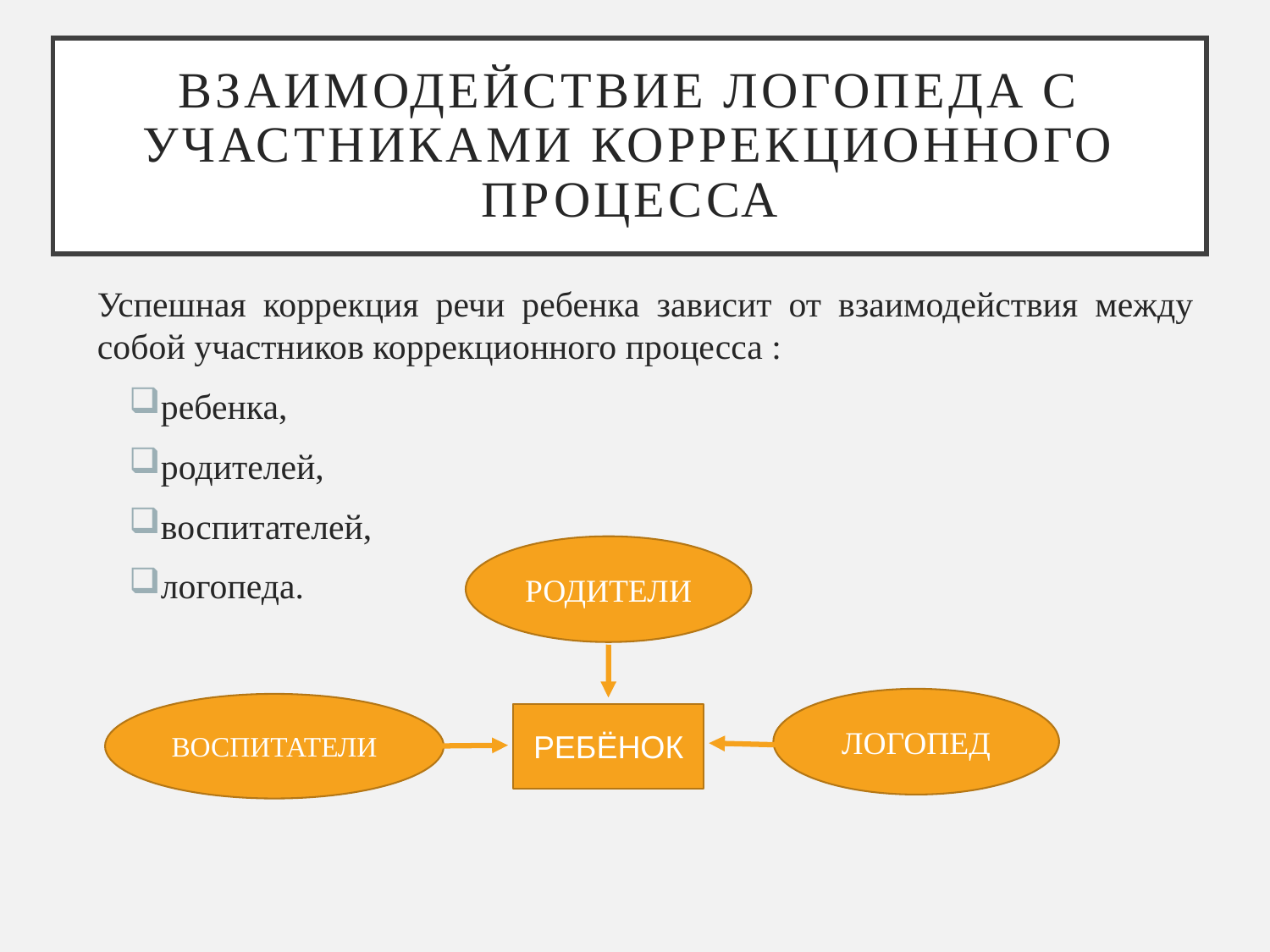

# Взаимодействие логопеда с участниками коррекционного процесса
Успешная коррекция речи ребенка зависит от взаимодействия между собой участников коррекционного процесса :
ребенка,
родителей,
воспитателей,
логопеда.

РОДИТЕЛИ
ЛОГОПЕД
ВОСПИТАТЕЛИ
РЕБЁНОК